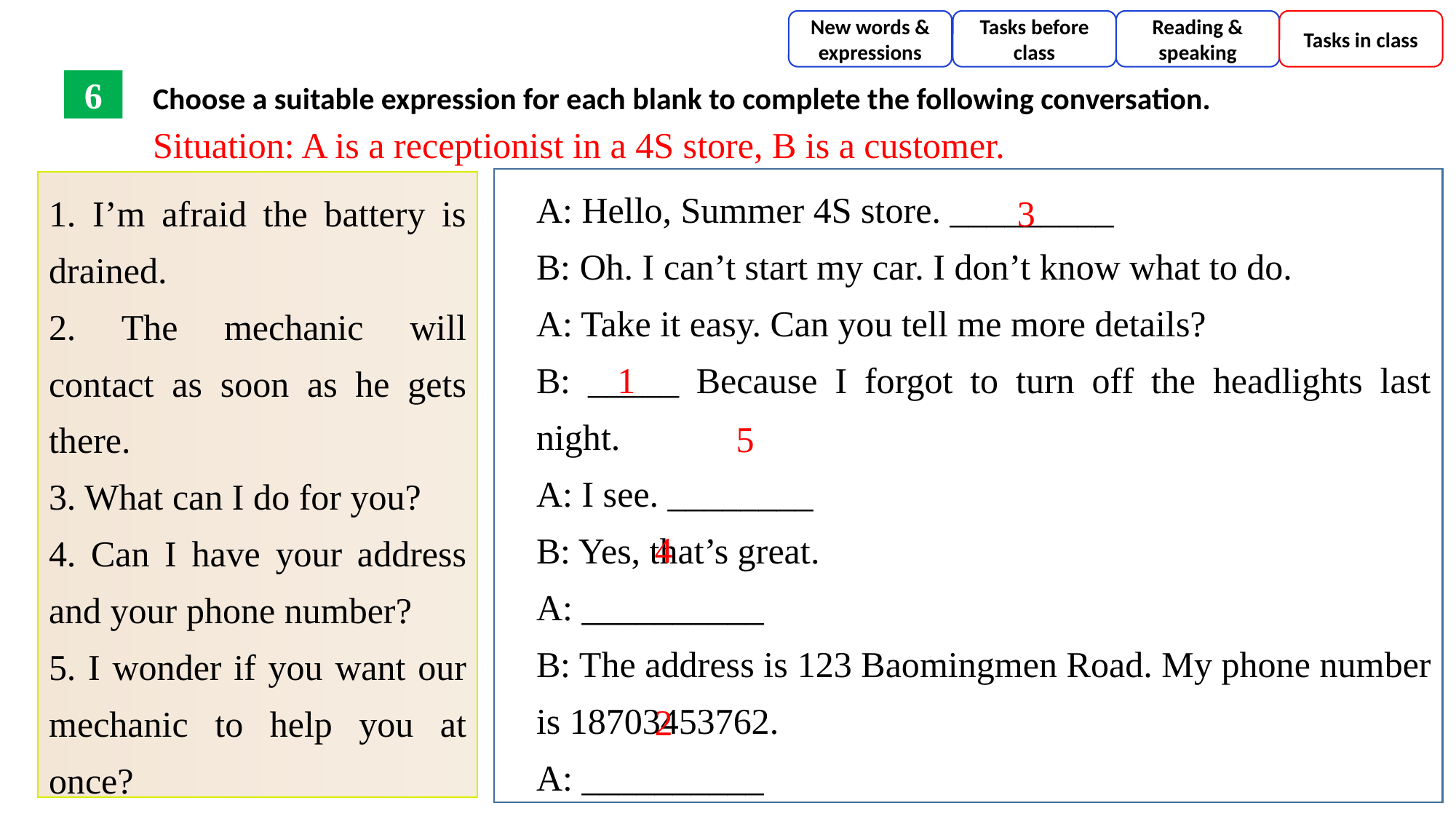

New words & expressions
Tasks before class
Reading & speaking
Tasks in class
Choose a suitable expression for each blank to complete the following conversation.
6
Situation: A is a receptionist in a 4S store, B is a customer.
A: Hello, Summer 4S store. _________
B: Oh. I can’t start my car. I don’t know what to do.
A: Take it easy. Can you tell me more details?
B: _____ Because I forgot to turn off the headlights last night.
A: I see. ________
B: Yes, that’s great.
A: __________
B: The address is 123 Baomingmen Road. My phone number is 18703453762.
A: __________
B: OK, thank you.

1. I’m afraid the battery is drained.
2. The mechanic will contact as soon as he gets there.
3. What can I do for you?
4. Can I have your address and your phone number?
5. I wonder if you want our mechanic to help you at once?
3
1
5
4
2